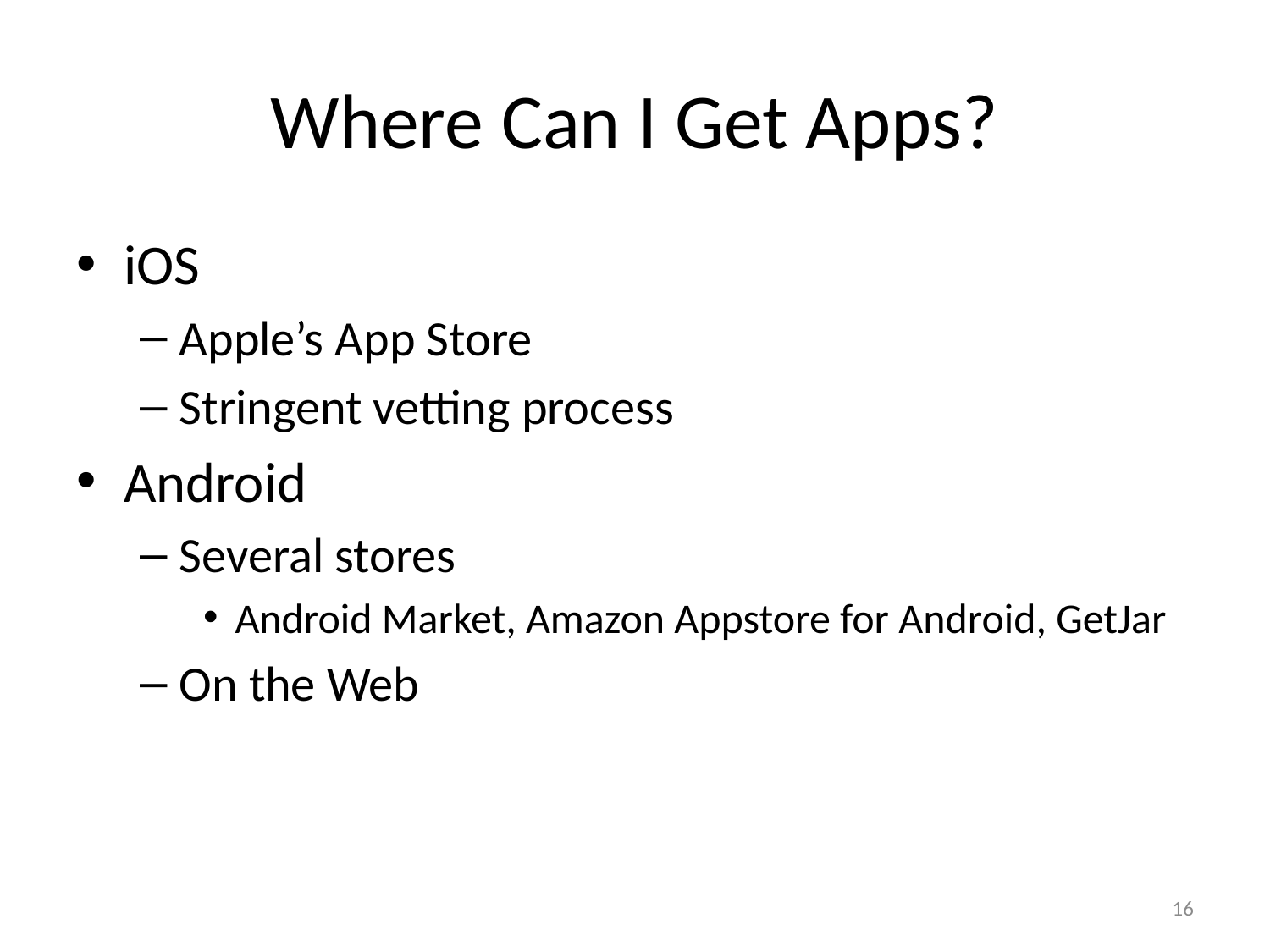

# Where Can I Get Apps?
iOS
Apple’s App Store
Stringent vetting process
Android
Several stores
Android Market, Amazon Appstore for Android, GetJar
On the Web

16